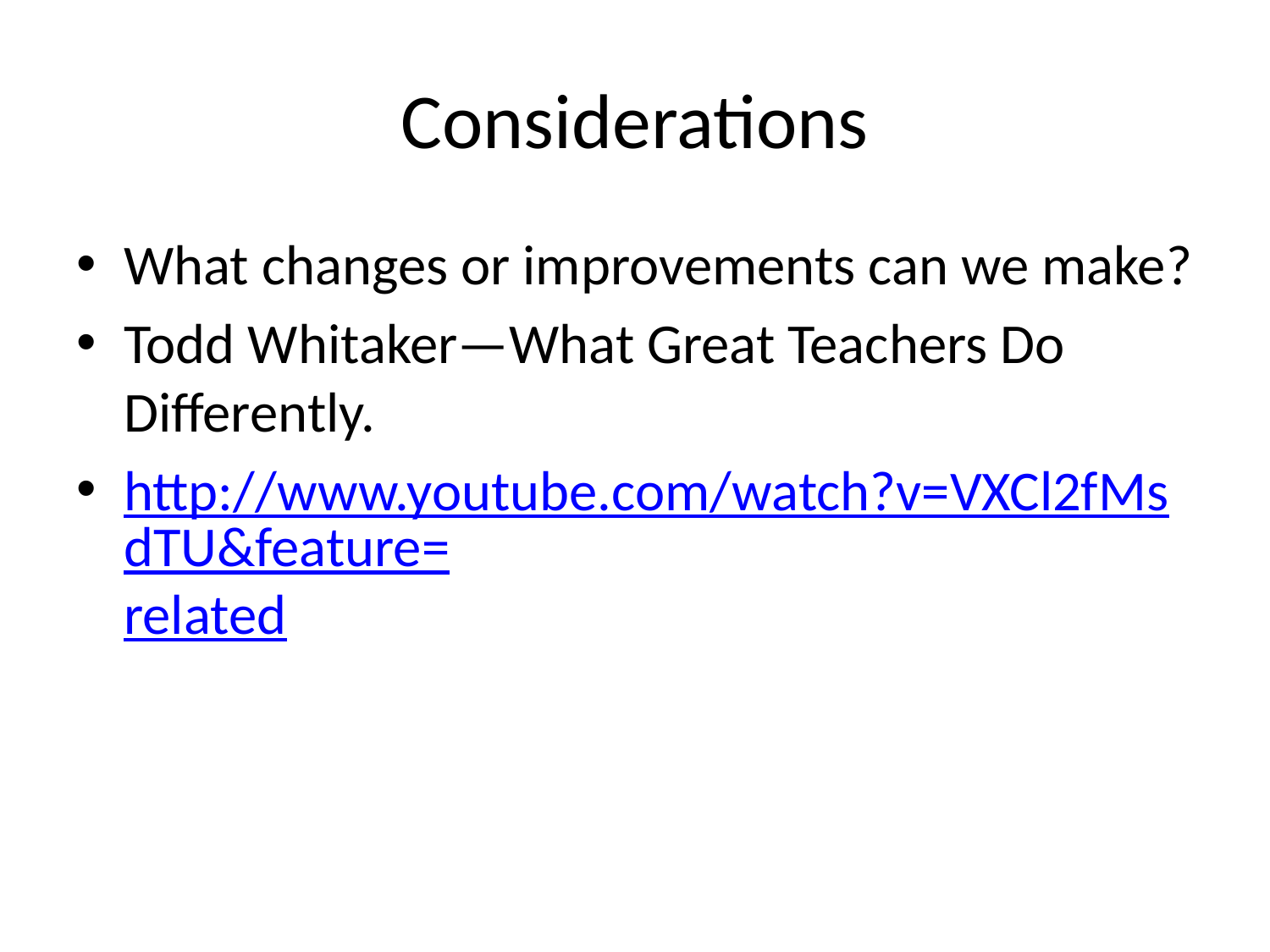

# Considerations
What changes or improvements can we make?
Todd Whitaker—What Great Teachers Do Differently.
http://www.youtube.com/watch?v=VXCl2fMsdTU&feature=related